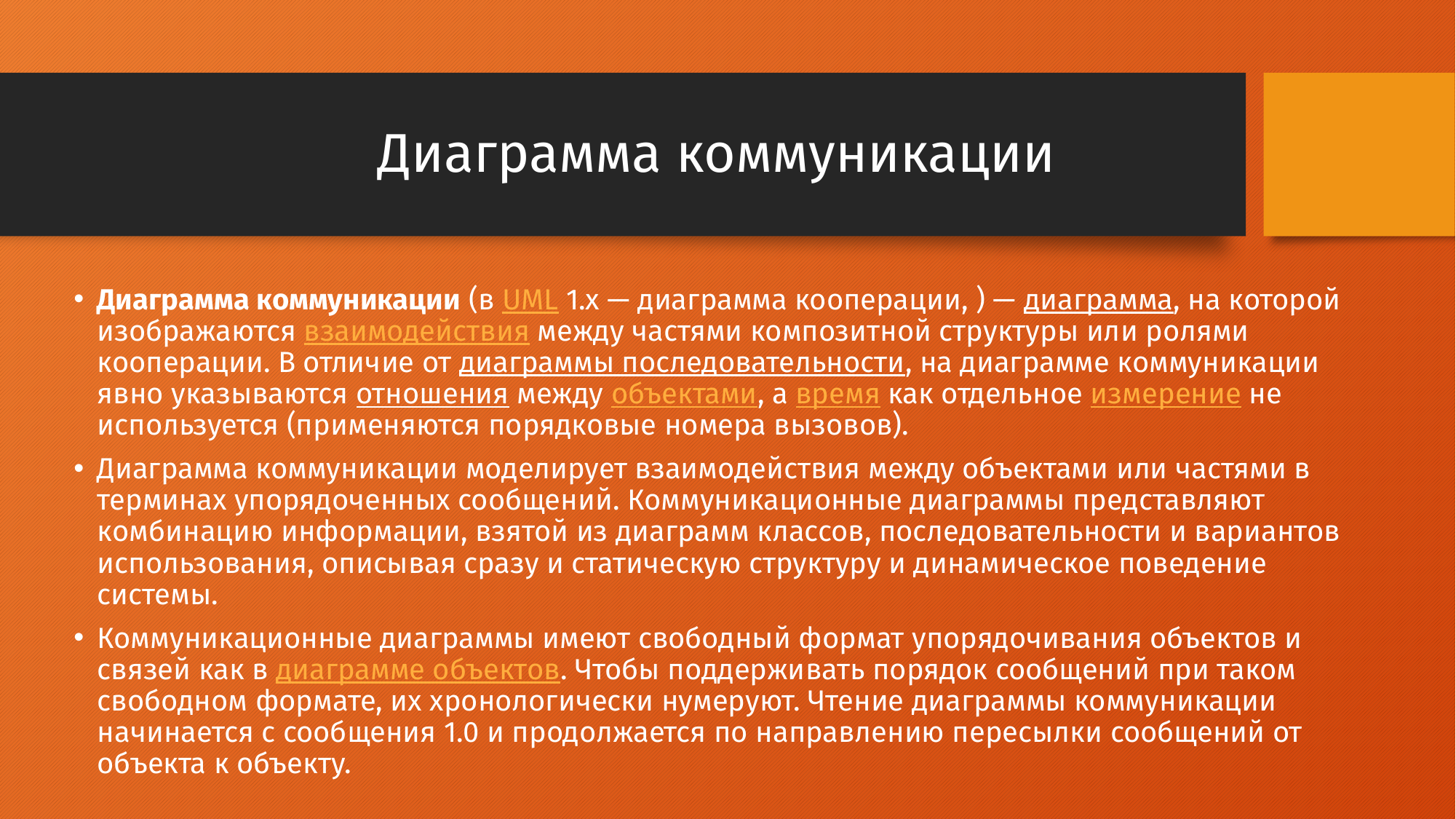

# Диаграмма коммуникации
Диаграмма коммуникации (в UML 1.x — диаграмма кооперации, ) — диаграмма, на которой изображаются взаимодействия между частями композитной структуры или ролями кооперации. В отличие от диаграммы последовательности, на диаграмме коммуникации явно указываются отношения между объектами, а время как отдельное измерение не используется (применяются порядковые номера вызовов).
Диаграмма коммуникации моделирует взаимодействия между объектами или частями в терминах упорядоченных сообщений. Коммуникационные диаграммы представляют комбинацию информации, взятой из диаграмм классов, последовательности и вариантов использования, описывая сразу и статическую структуру и динамическое поведение системы.
Коммуникационные диаграммы имеют свободный формат упорядочивания объектов и связей как в диаграмме объектов. Чтобы поддерживать порядок сообщений при таком свободном формате, их хронологически нумеруют. Чтение диаграммы коммуникации начинается с сообщения 1.0 и продолжается по направлению пересылки сообщений от объекта к объекту.